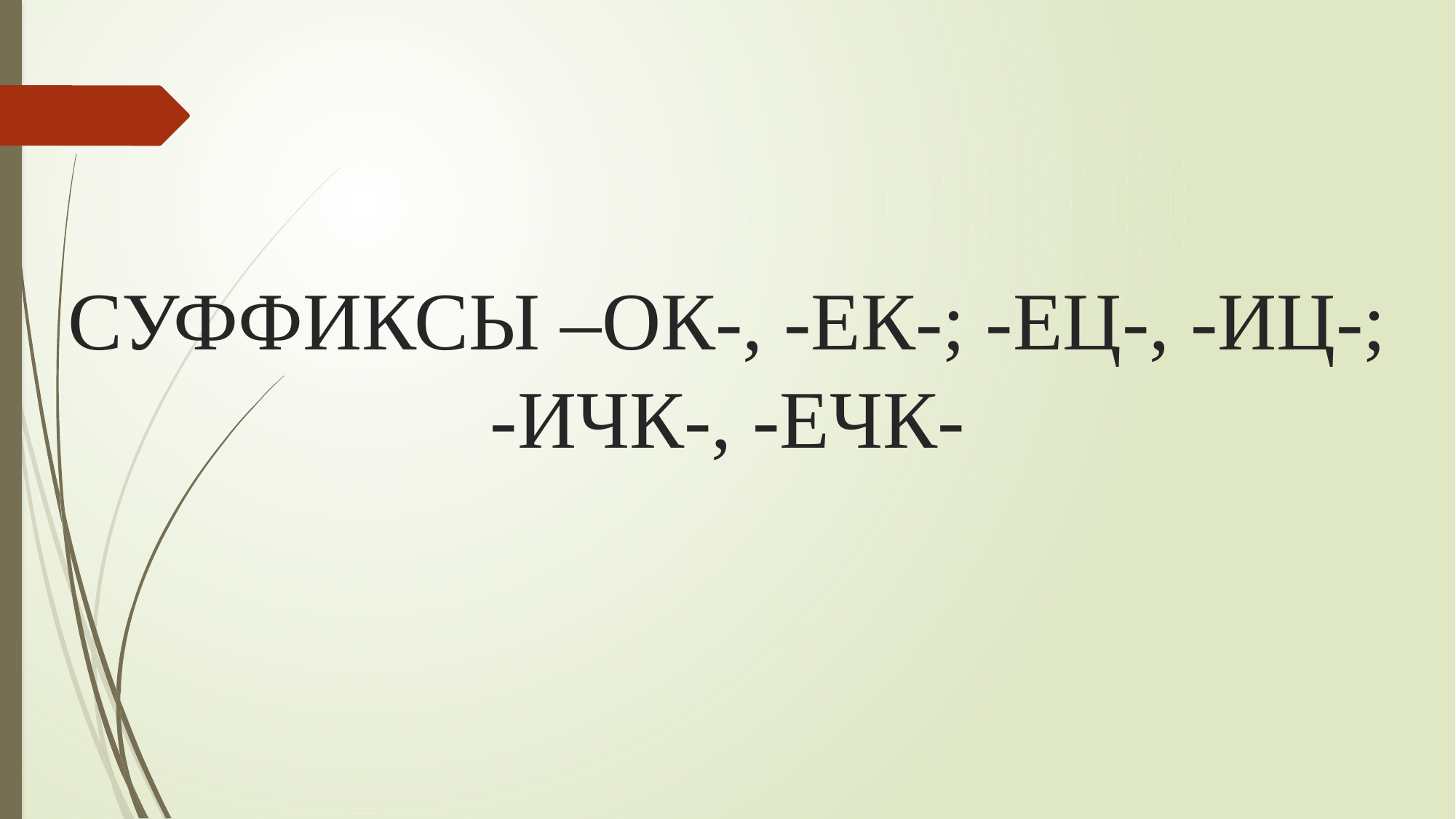

# СУФФИКСЫ –ОК-, -ЕК-; -ЕЦ-, -ИЦ-; -ИЧК-, -ЕЧК-